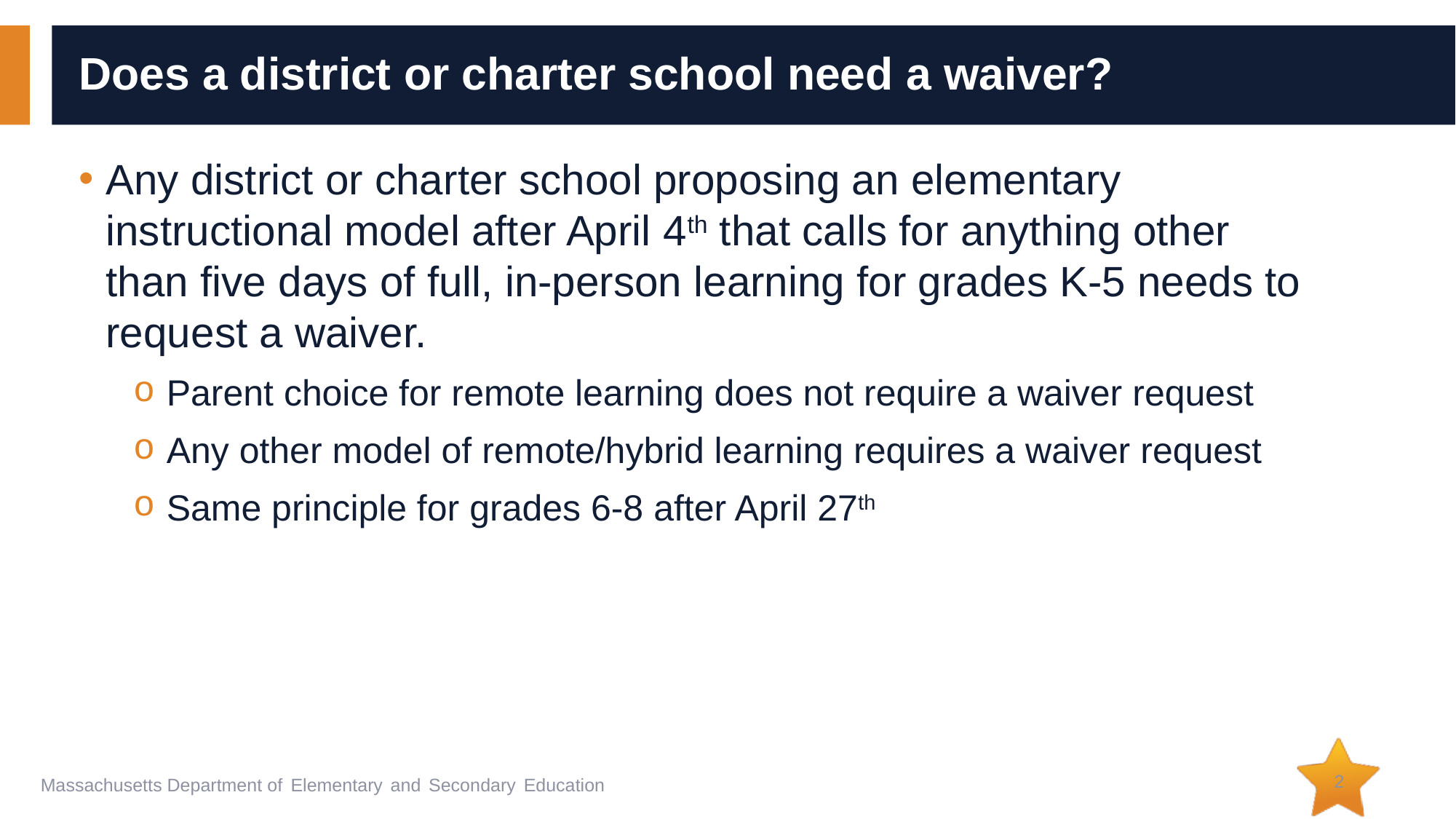

# Does a district or charter school need a waiver?
Any district or charter school proposing an elementary instructional model after April 4th that calls for anything other than five days of full, in-person learning for grades K-5 needs to request a waiver.
Parent choice for remote learning does not require a waiver request
Any other model of remote/hybrid learning requires a waiver request
Same principle for grades 6-8 after April 27th
2